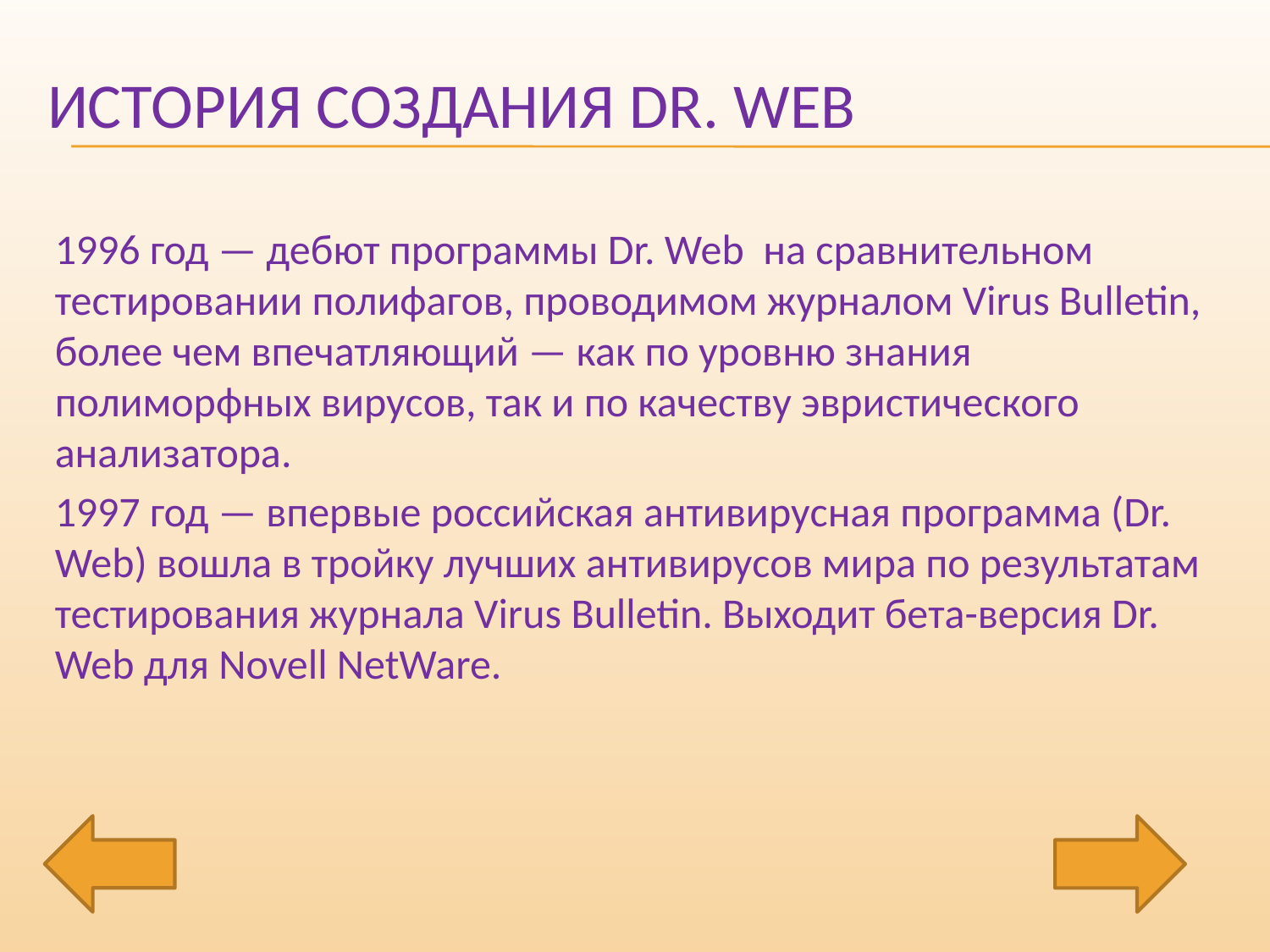

# История создания Dr. Web
1996 год — дебют программы Dr. Web  на сравнительном тестировании полифагов, проводимом журналом Virus Bulletin, более чем впечатляющий — как по уровню знания полиморфных вирусов, так и по качеству эвристического анализатора.
1997 год — впервые российская антивирусная программа (Dr. Web) вошла в тройку лучших антивирусов мира по результатам тестирования журнала Virus Bulletin. Выходит бета-версия Dr. Web для Novell NetWare.